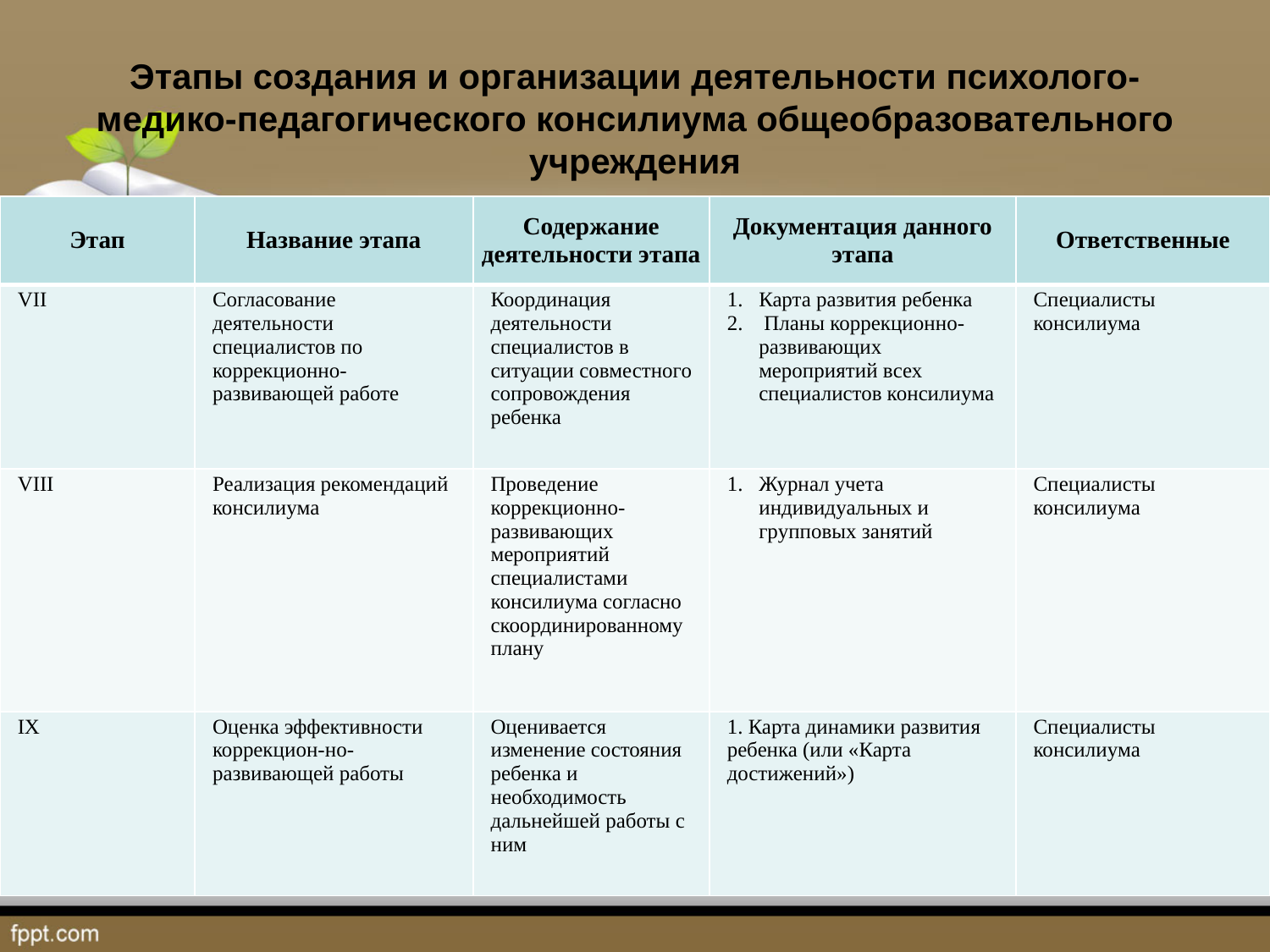

# Этапы создания и организации деятельности психолого-медико-педагогического консилиума общеобразовательного учреждения
| Этап | Название этапа | Содержание деятельности этапа | Документация данного этапа | Ответственные |
| --- | --- | --- | --- | --- |
| VII | Согласование деятельности специалистов по коррекционно- развивающей работе | Координация деятельности специалистов в ситуации совместного сопровождения ребенка | Карта развития ребенка Планы коррекционно-развивающих мероприятий всех специалистов консилиума | Специалисты консилиума |
| VIII | Реализация рекомендаций консилиума | Проведение коррекционно-развивающих мероприятий специалистами консилиума согласно скоординированному плану | Журнал учета индивидуальных и групповых занятий | Специалисты консилиума |
| IX | Оценка эффектив­ности коррекцион-но-развивающей работы | Оценивается изменение состояния ребенка и необходимость дальнейшей работы с ним | 1. Карта динамики развития ребенка (или «Карта достижений») | Специалисты консилиума |